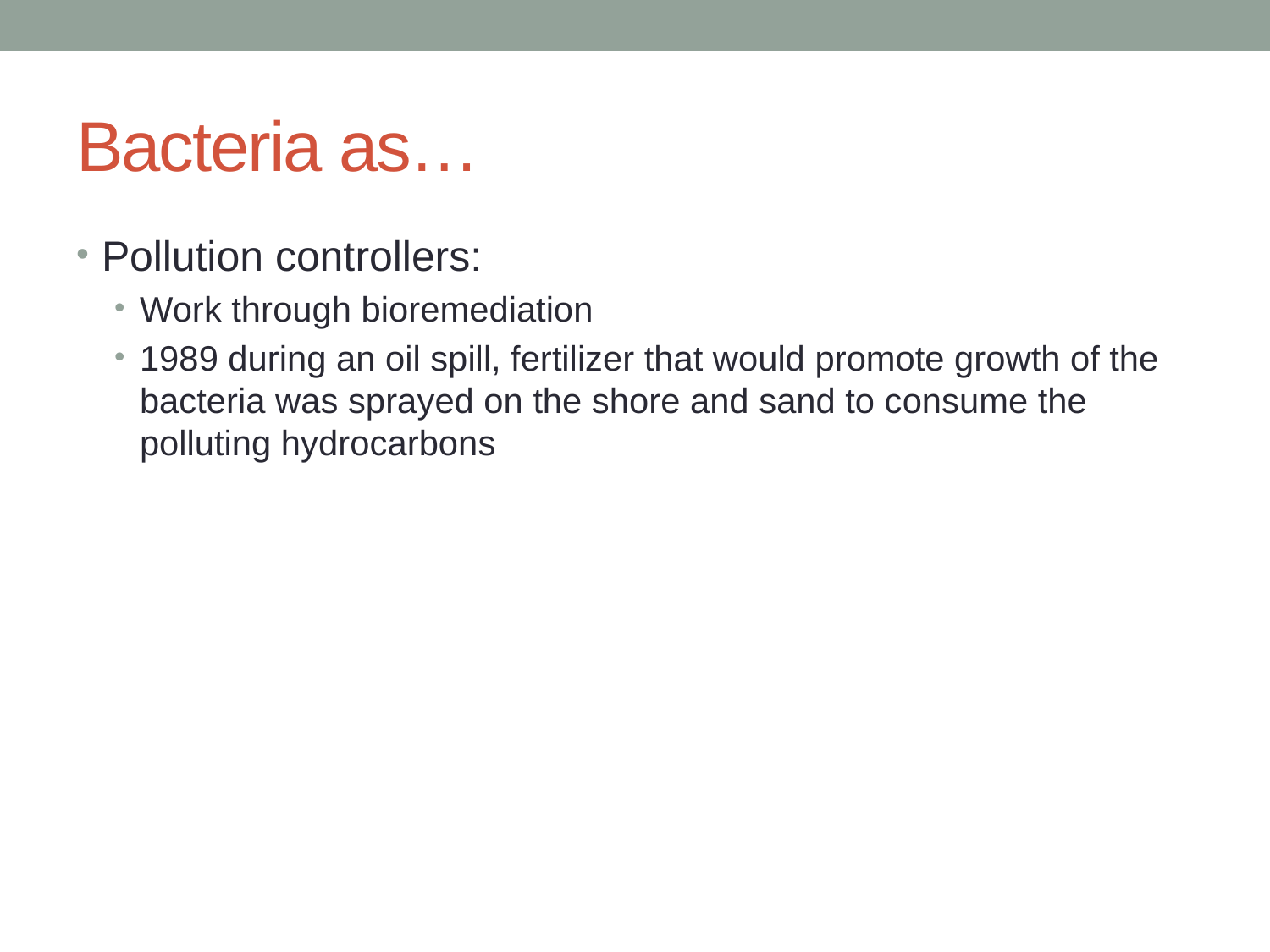

# Bacteria as…
Pollution controllers:
Work through bioremediation
1989 during an oil spill, fertilizer that would promote growth of the bacteria was sprayed on the shore and sand to consume the polluting hydrocarbons